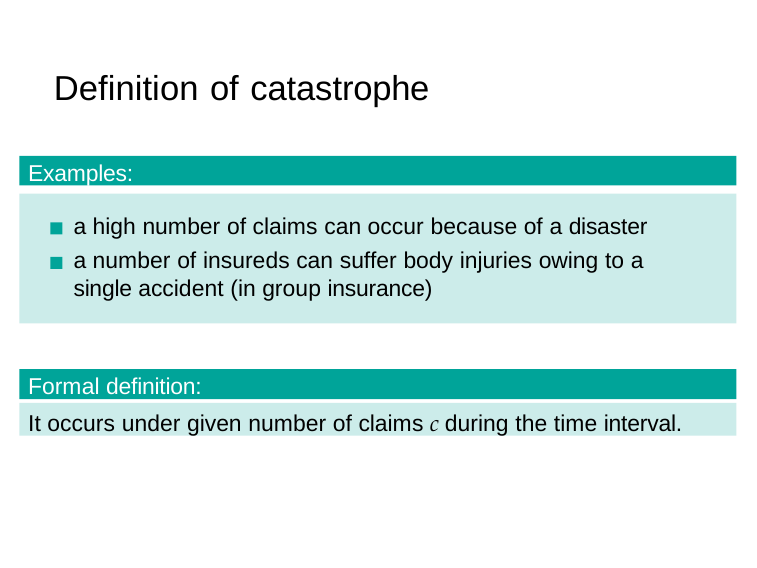

# Definition of catastrophe
Examples:

a high number of claims can occur because of a disaster
a number of insureds can suffer body injuries owing to a single accident (in group insurance)
Formal definition:
It occurs under given number of claims c during the time interval.